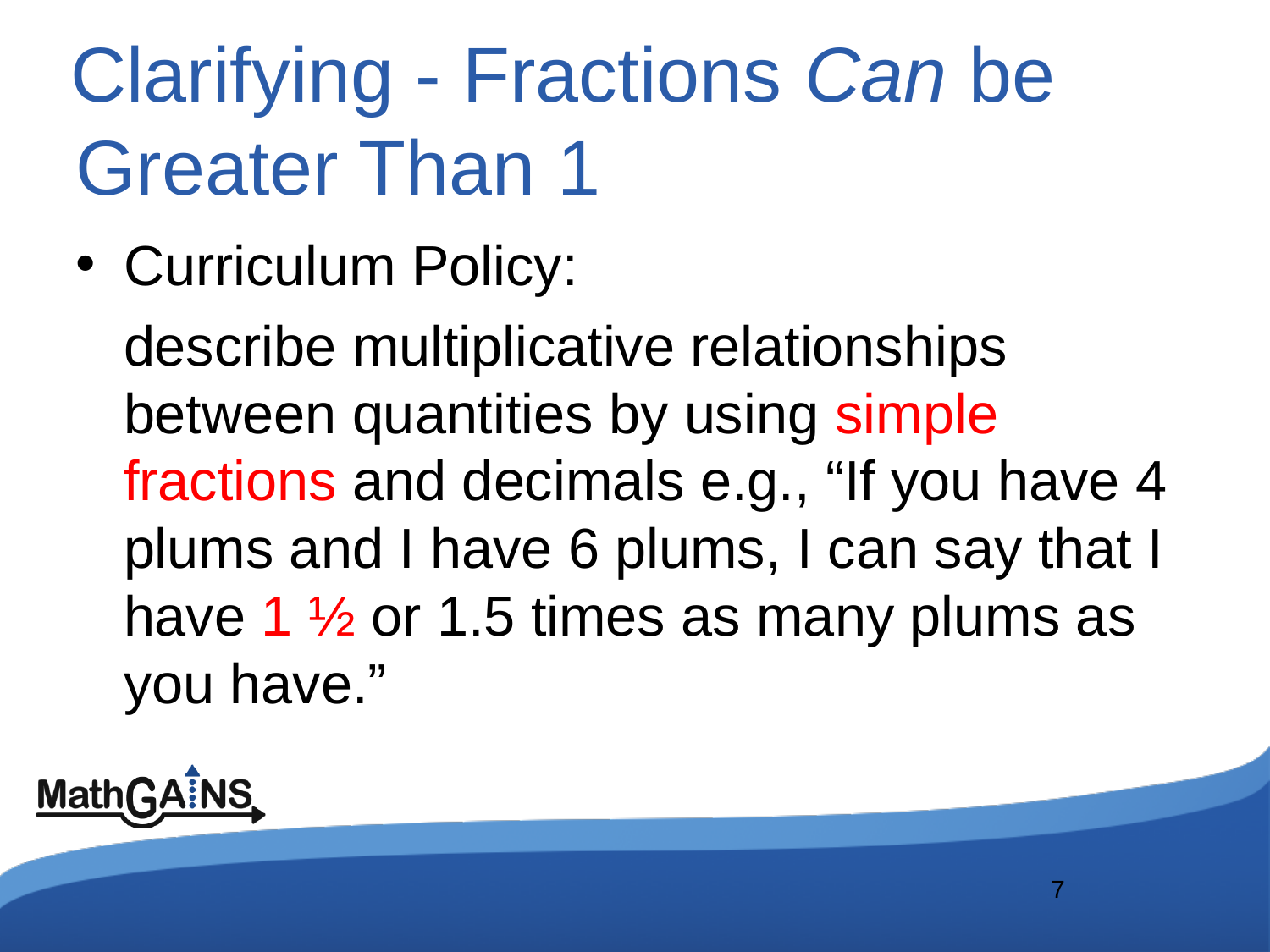

# Clarifying - Fractions Can be Greater Than 1
Curriculum Policy:
	describe multiplicative relationships between quantities by using simple fractions and decimals e.g., “If you have 4 plums and I have 6 plums, I can say that I have 1 ½ or 1.5 times as many plums as you have.”
7